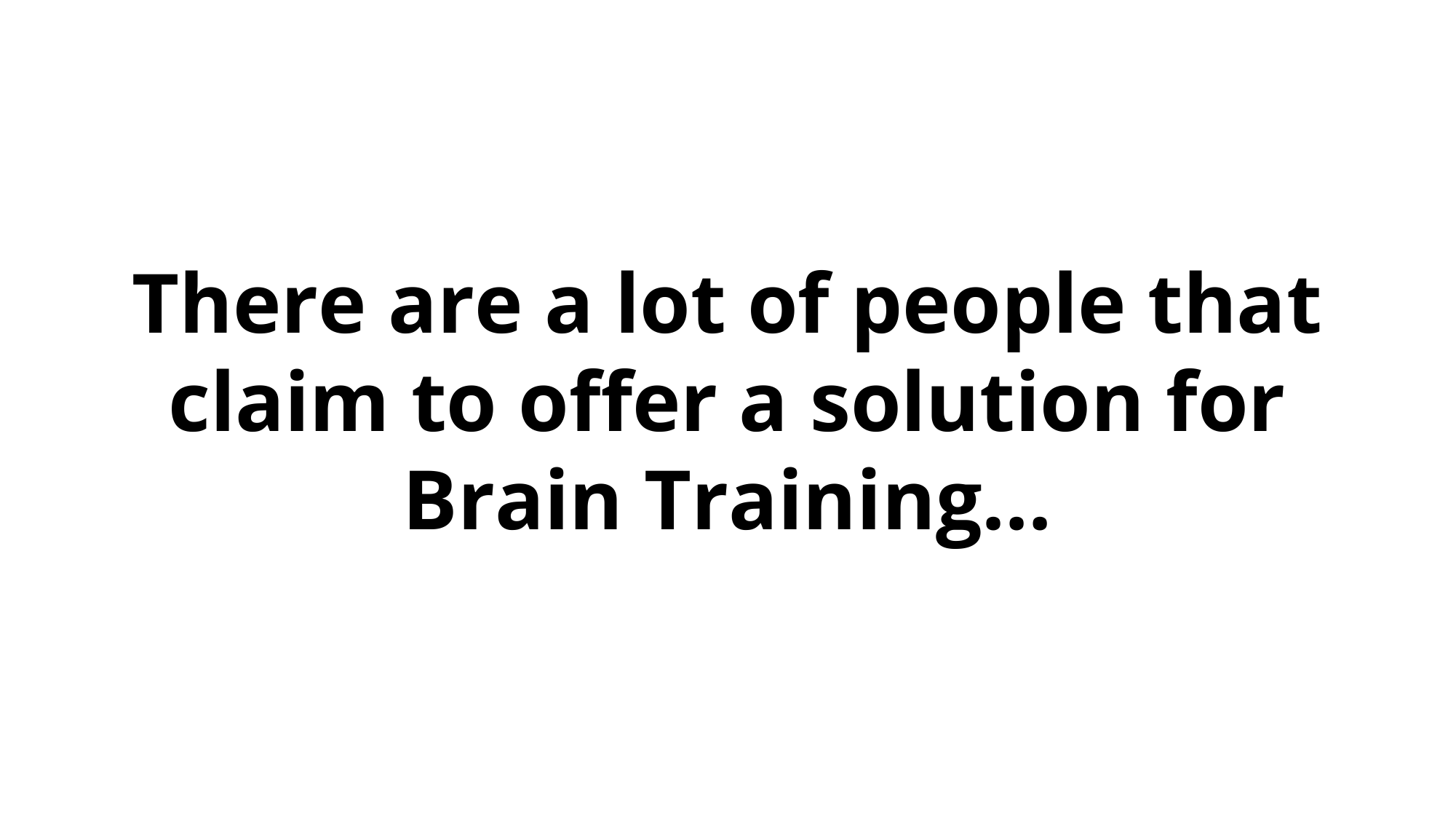

There are a lot of people that claim to offer a solution for Brain Training…